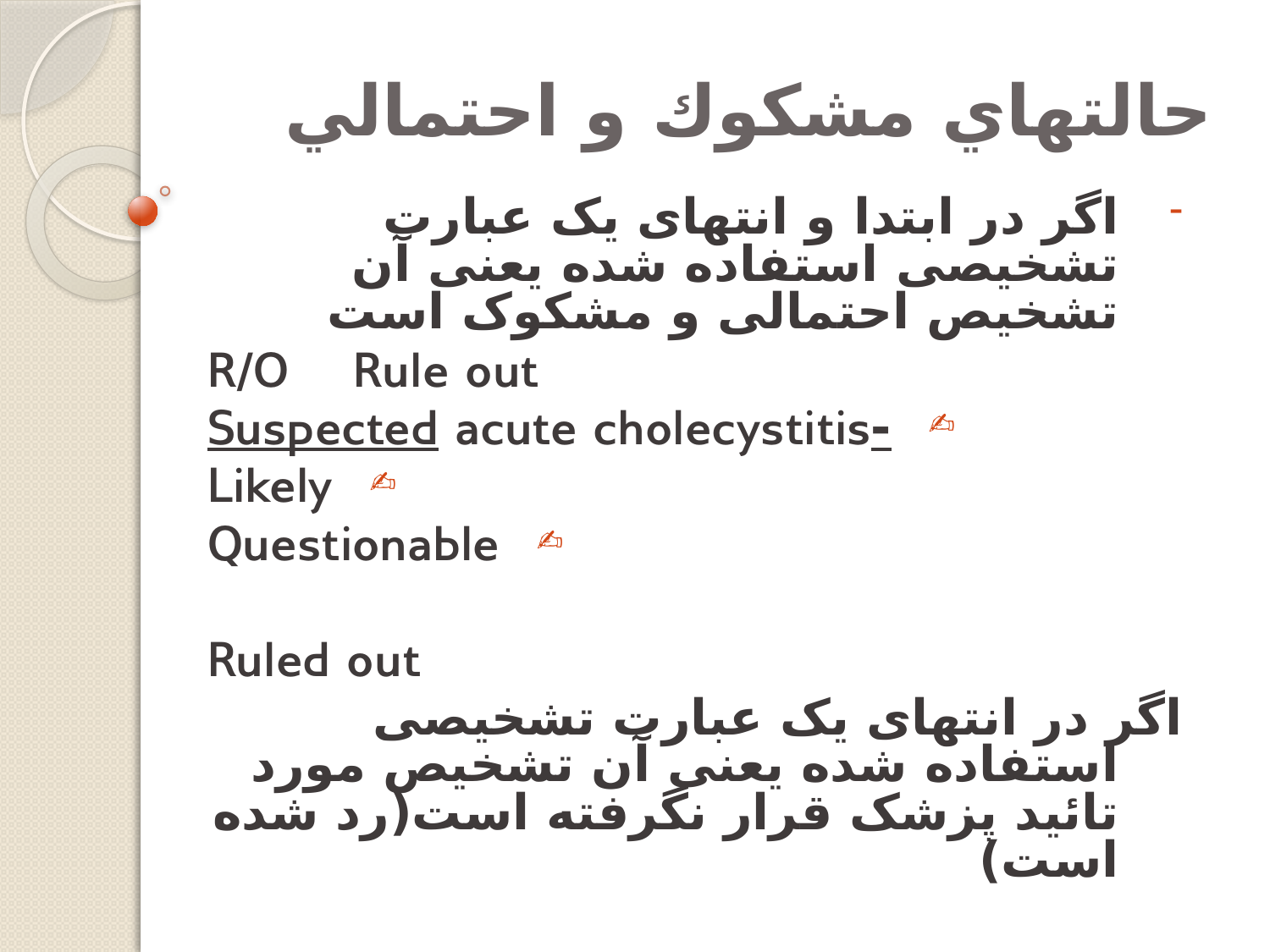

# حالتهاي مشكوك و احتمالي
اگر در ابتدا و انتهای یک عبارت تشخیصی استفاده شده یعنی آن تشخیص احتمالی و مشکوک است
   R/O    Rule out
-Suspected acute cholecystitis
Likely
Questionable

     Ruled out
اگر در انتهای یک عبارت تشخیصی استفاده شده یعنی آن تشخیص مورد تائید پزشک قرار نگرفته است(رد شده است)